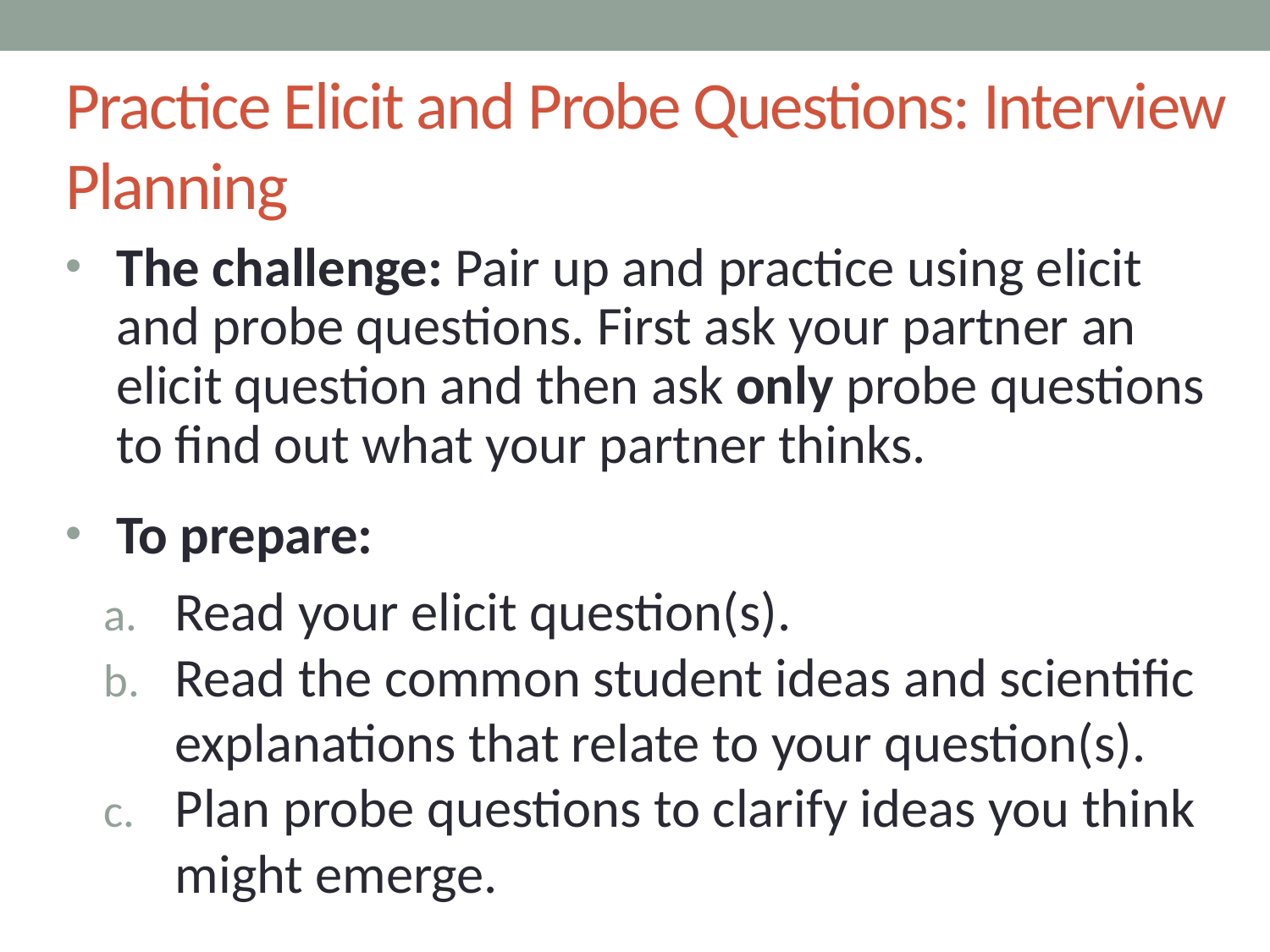

# Practice Elicit and Probe Questions: Interview Planning
The challenge: Pair up and practice using elicit and probe questions. First ask your partner an elicit question and then ask only probe questions to find out what your partner thinks.
To prepare:
Read your elicit question(s).
Read the common student ideas and scientific explanations that relate to your question(s).
Plan probe questions to clarify ideas you think might emerge.